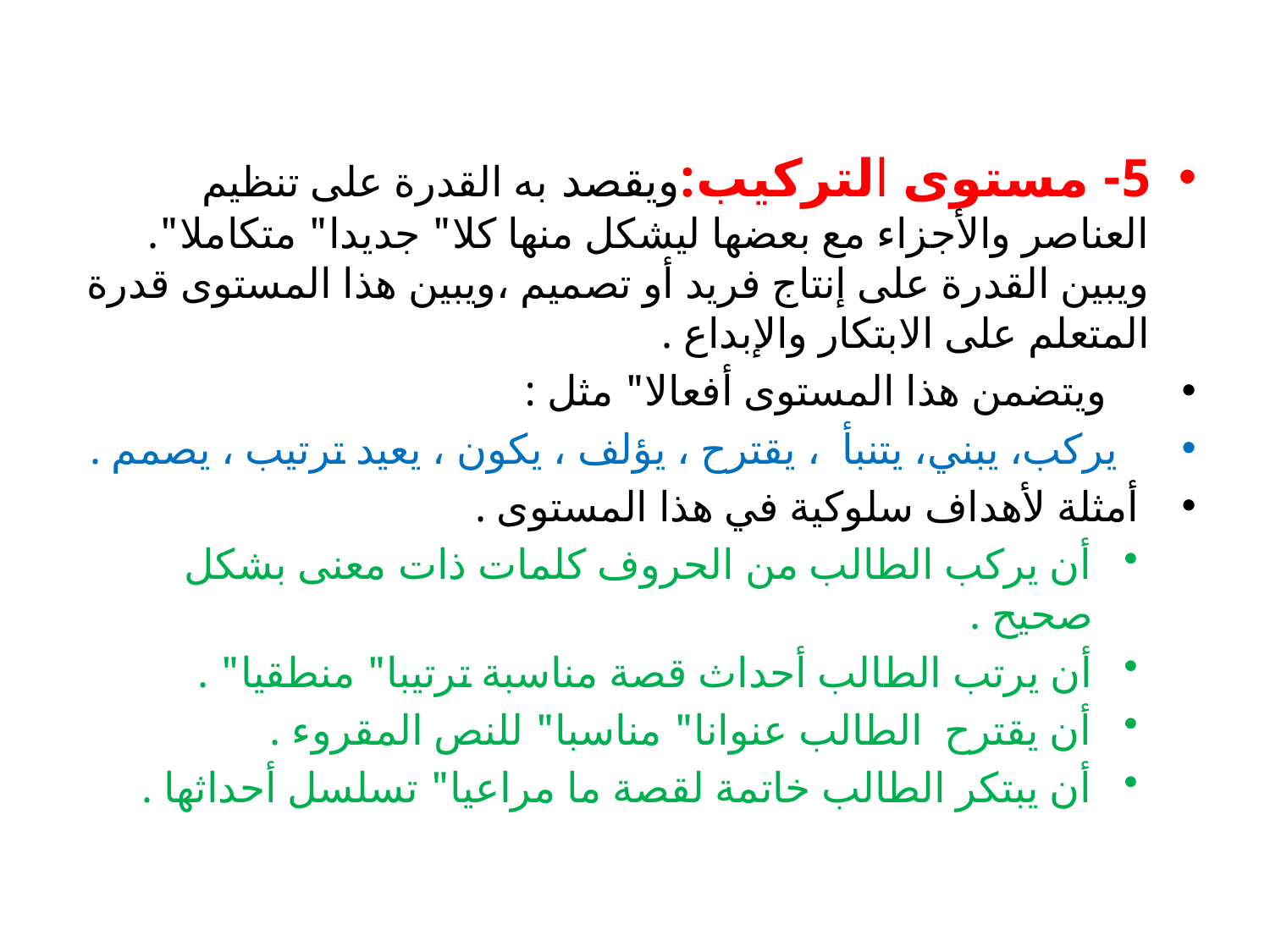

5- مستوى التركيب:ويقصد به القدرة على تنظيم العناصر والأجزاء مع بعضها ليشكل منها كلا" جديدا" متكاملا".  ويبين القدرة على إنتاج فريد أو تصميم ،ويبين هذا المستوى قدرة المتعلم على الابتكار والإبداع .
    ويتضمن هذا المستوى أفعالا" مثل :
   يركب، يبني، يتنبأ  ، يقترح ، يؤلف ، يكون ، يعيد ترتيب ، يصمم .
 أمثلة لأهداف سلوكية في هذا المستوى .
أن يركب الطالب من الحروف كلمات ذات معنى بشكل صحيح .
أن يرتب الطالب أحداث قصة مناسبة ترتيبا" منطقيا" .
أن يقترح  الطالب عنوانا" مناسبا" للنص المقروء .
أن يبتكر الطالب خاتمة لقصة ما مراعيا" تسلسل أحداثها .